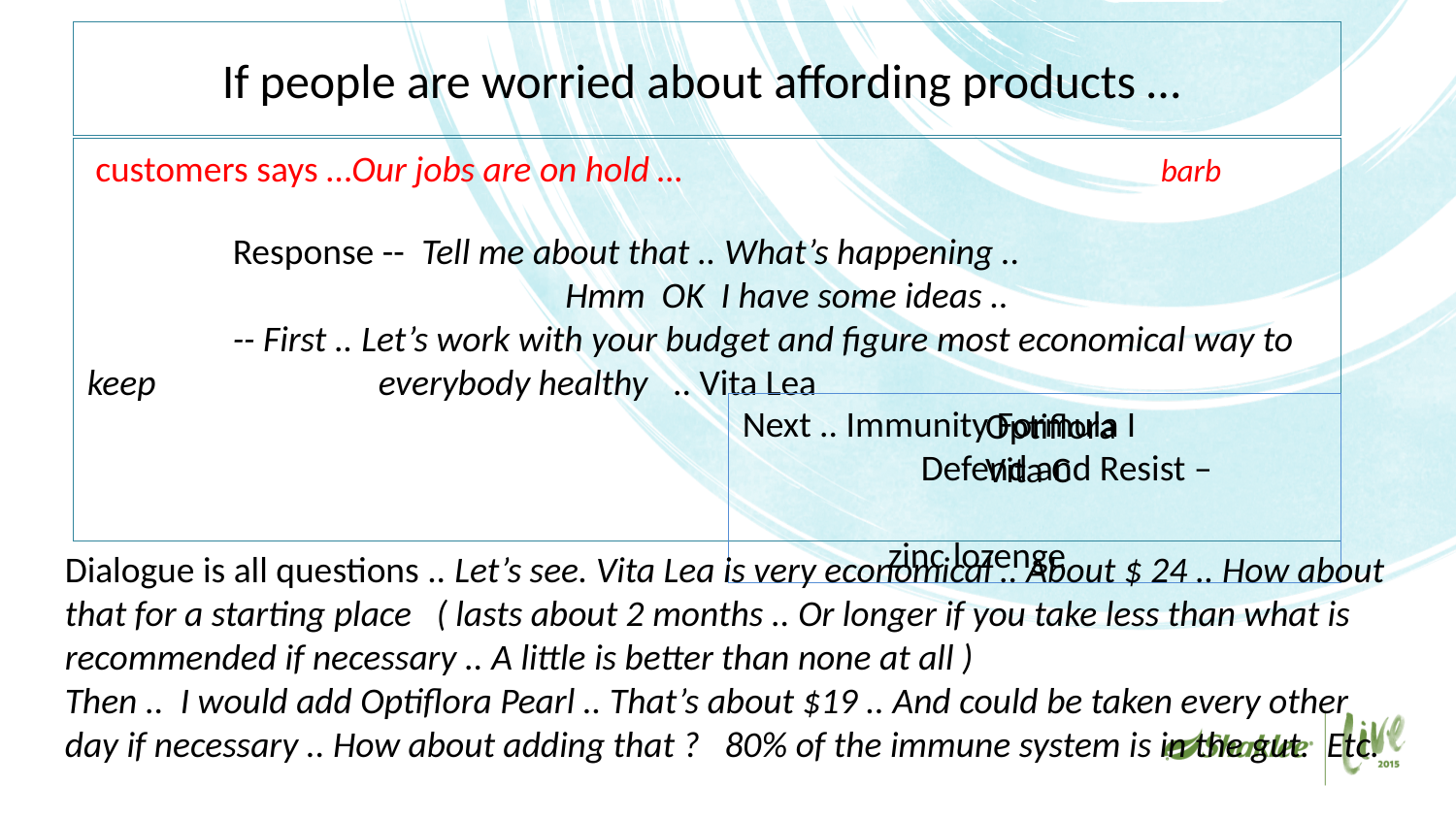

# If people are worried about affording products …
 customers says …Our jobs are on hold … 	                                          barb

	Response --  Tell me about that .. What’s happening ..
			     Hmm  OK  I have some ideas ..
	-- First .. Let’s work with your budget and figure most economical way to keep 		everybody healthy   .. Vita Lea
					  	   Optiflora
						   Vita C

Next .. Immunity Formula I
	    Defend and Resist –
					zinc lozenge
Dialogue is all questions .. Let’s see. Vita Lea is very economical .. About $ 24 .. How about that for a starting place   ( lasts about 2 months .. Or longer if you take less than what is recommended if necessary .. A little is better than none at all )
Then ..  I would add Optiflora Pearl .. That’s about $19 .. And could be taken every other day if necessary .. How about adding that ?   80% of the immune system is in the gut.  Etc.